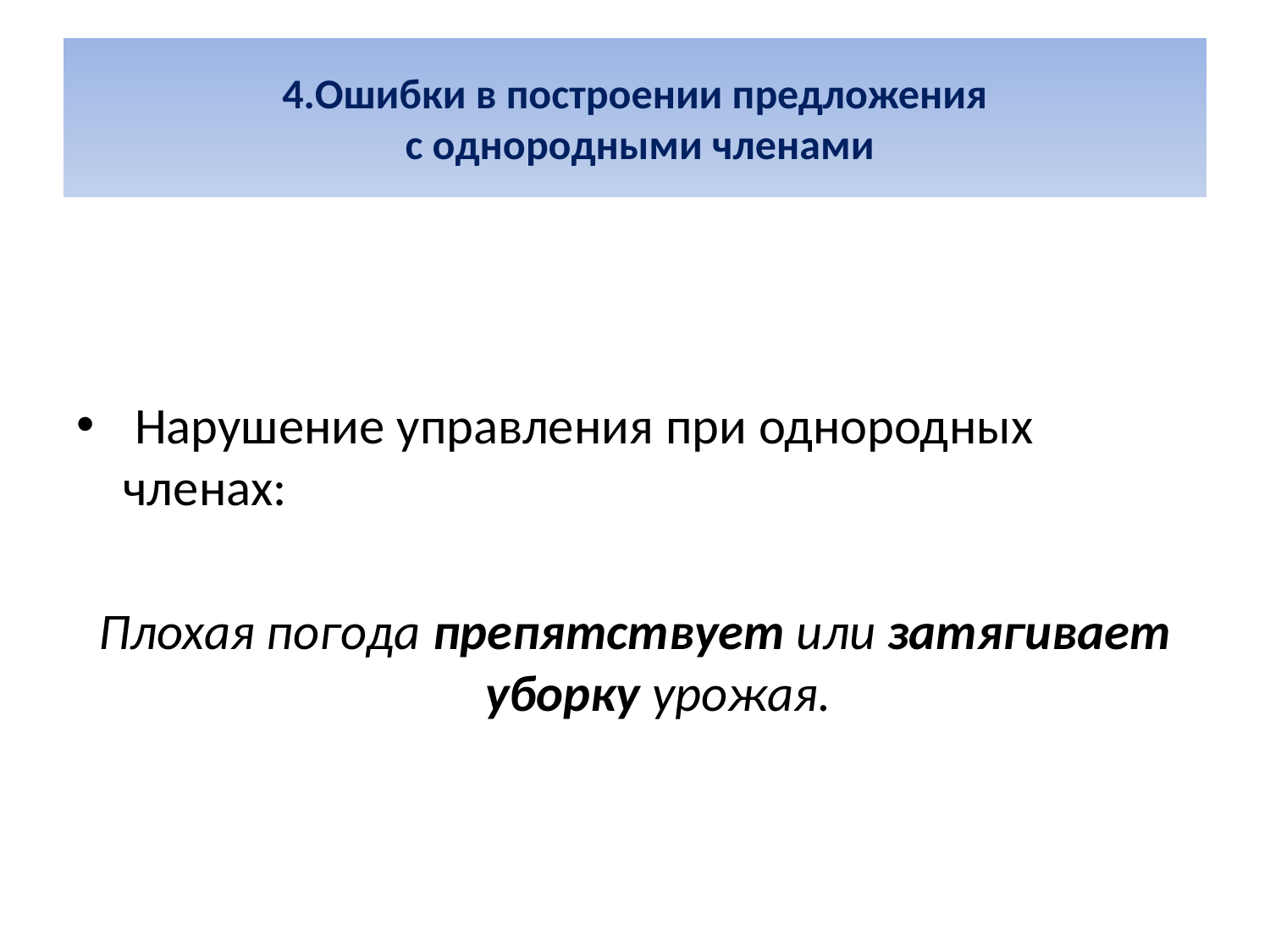

# 4.Ошибки в построении предложения с однородными членами

 Нарушение управления при однородных членах:

Плохая погода препятствует или затягивает уборку урожая.